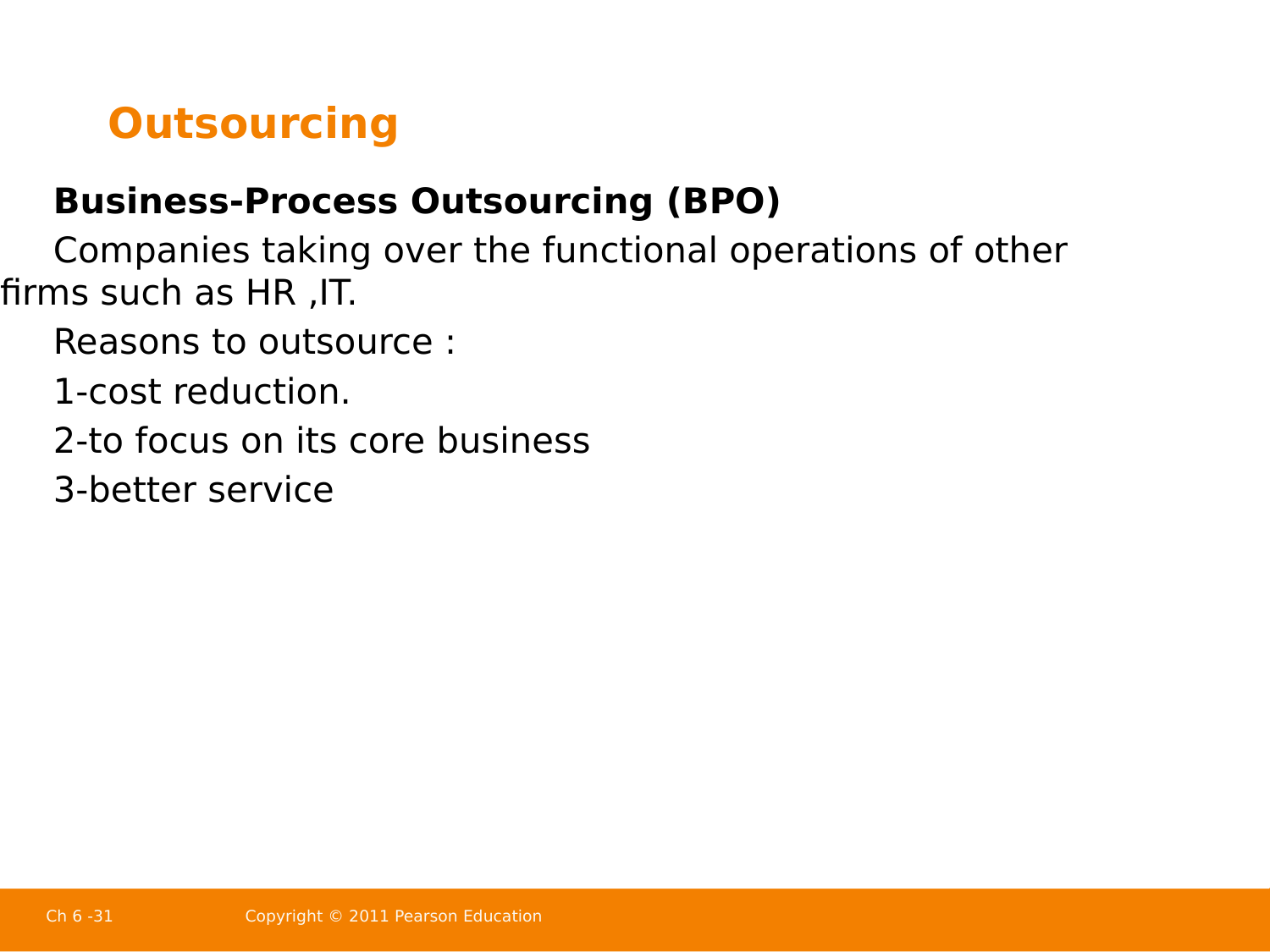

Outsourcing

Business-Process Outsourcing (BPO)
Companies taking over the functional operations of other firms such as HR ,IT.
Reasons to outsource :
1-cost reduction.
2-to focus on its core business
3-better service
Ch 6 -31
Copyright © 2011 Pearson Education